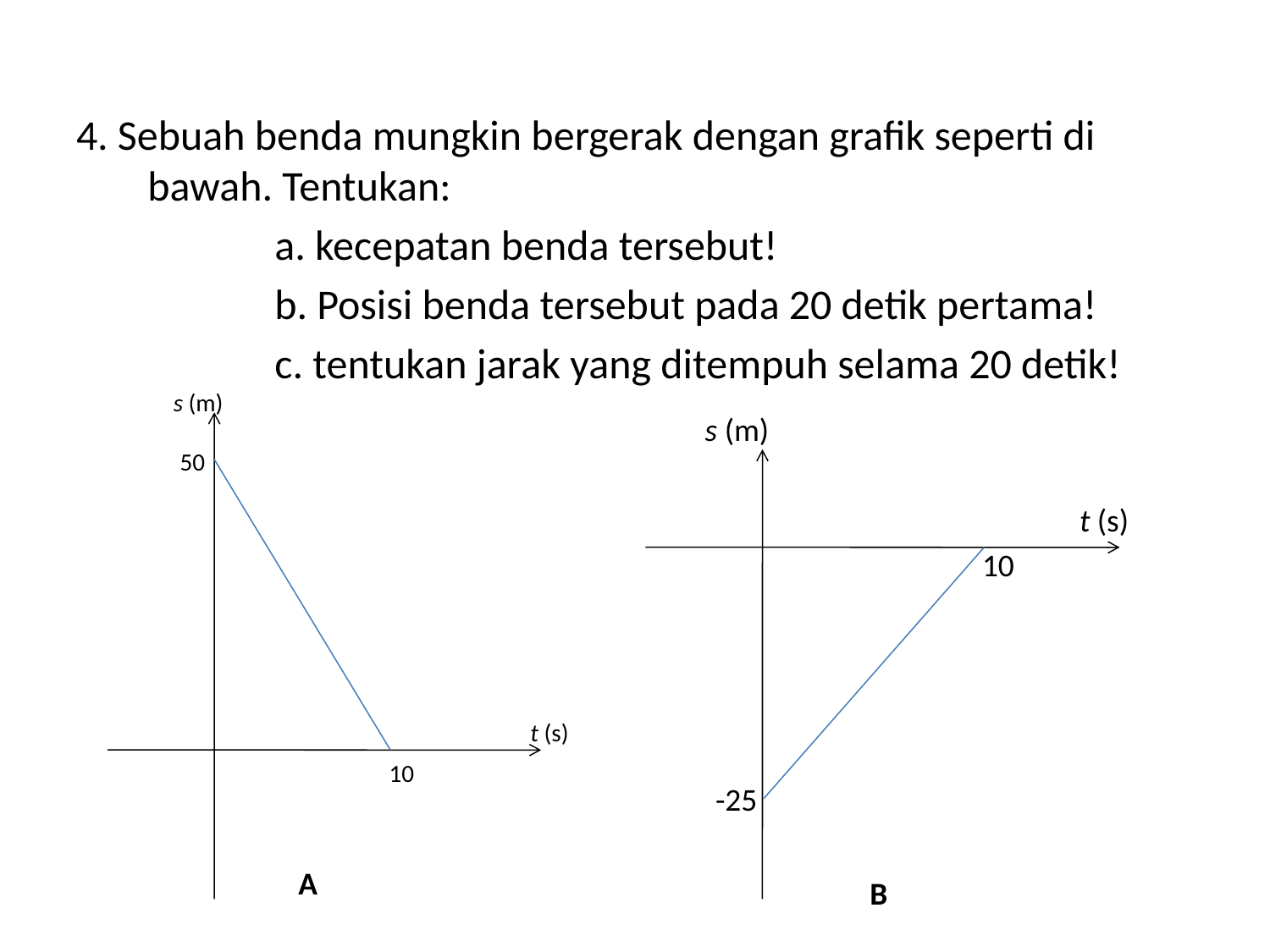

4. Sebuah benda mungkin bergerak dengan grafik seperti di bawah. Tentukan:
		a. kecepatan benda tersebut!
		b. Posisi benda tersebut pada 20 detik pertama!
		c. tentukan jarak yang ditempuh selama 20 detik!
s (m)
50
t (s)
10
s (m)
t (s)
10
-25
A
B